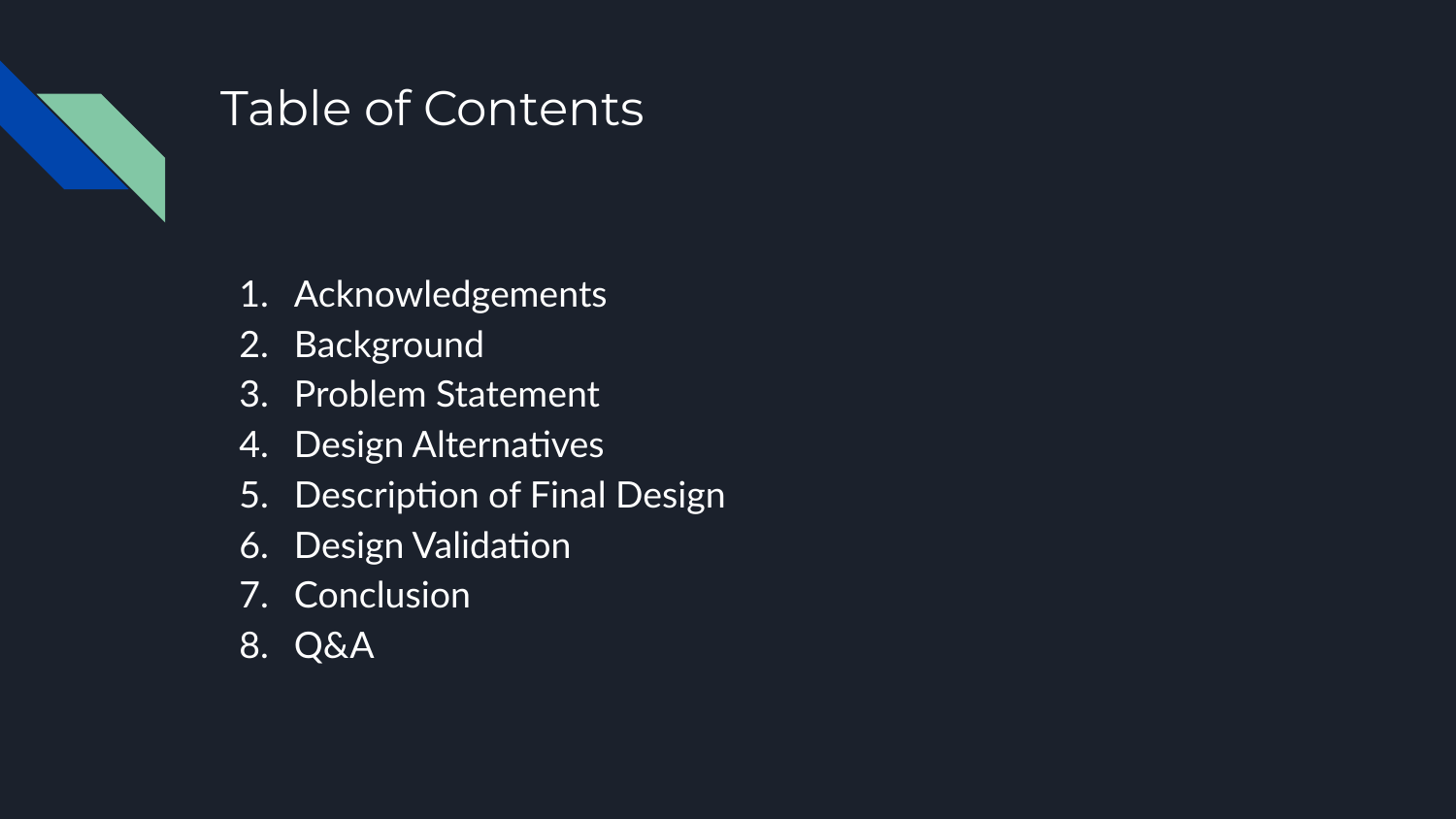

# Table of Contents
Acknowledgements
Background
Problem Statement
Design Alternatives
Description of Final Design
Design Validation
Conclusion
Q&A